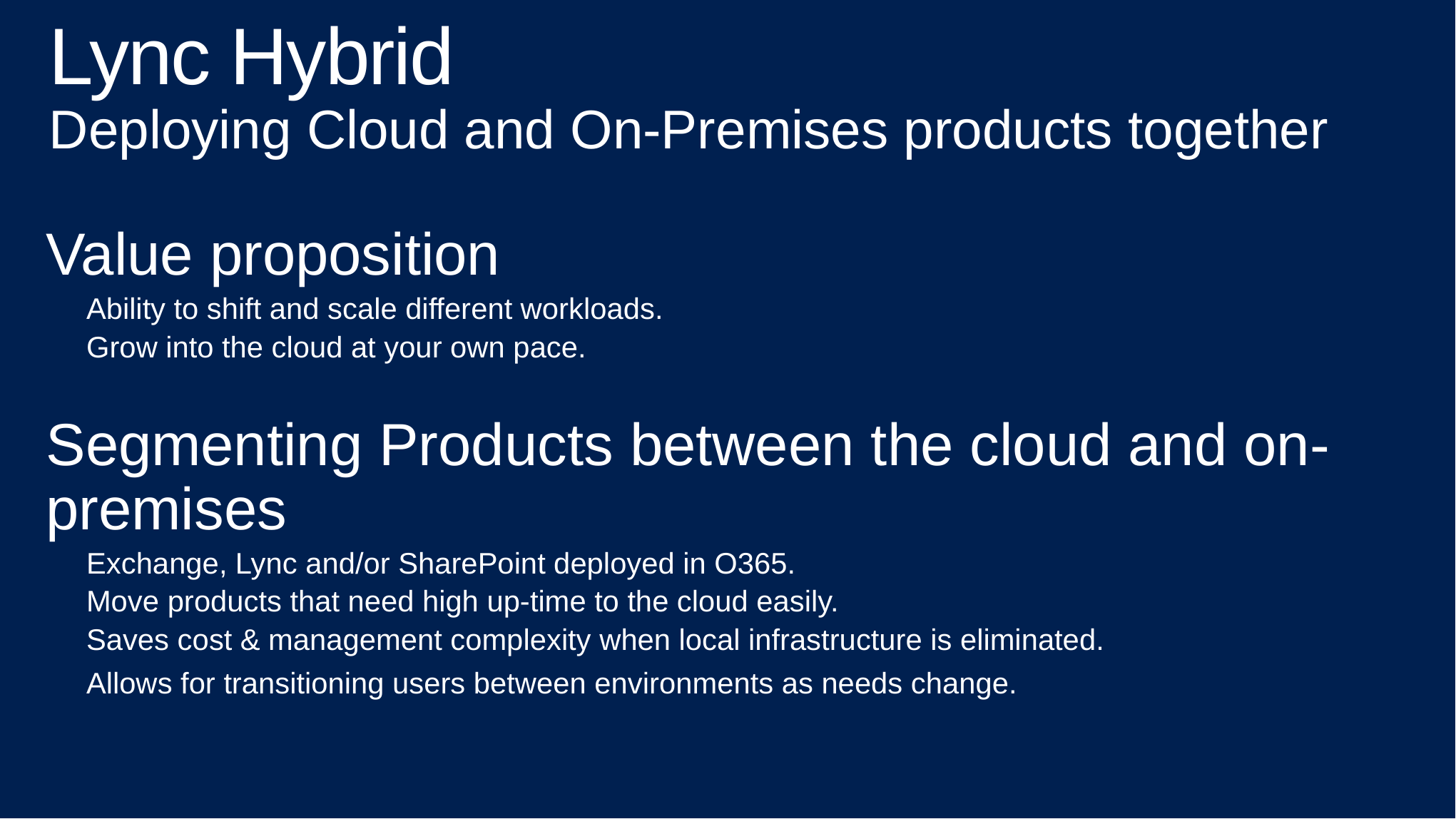

# Lync Hybrid Deploying Cloud and On-Premises products together
Value proposition
Ability to shift and scale different workloads.
Grow into the cloud at your own pace.

Segmenting Products between the cloud and on-premises
Exchange, Lync and/or SharePoint deployed in O365.
Move products that need high up-time to the cloud easily.
Saves cost & management complexity when local infrastructure is eliminated.
Allows for transitioning users between environments as needs change.